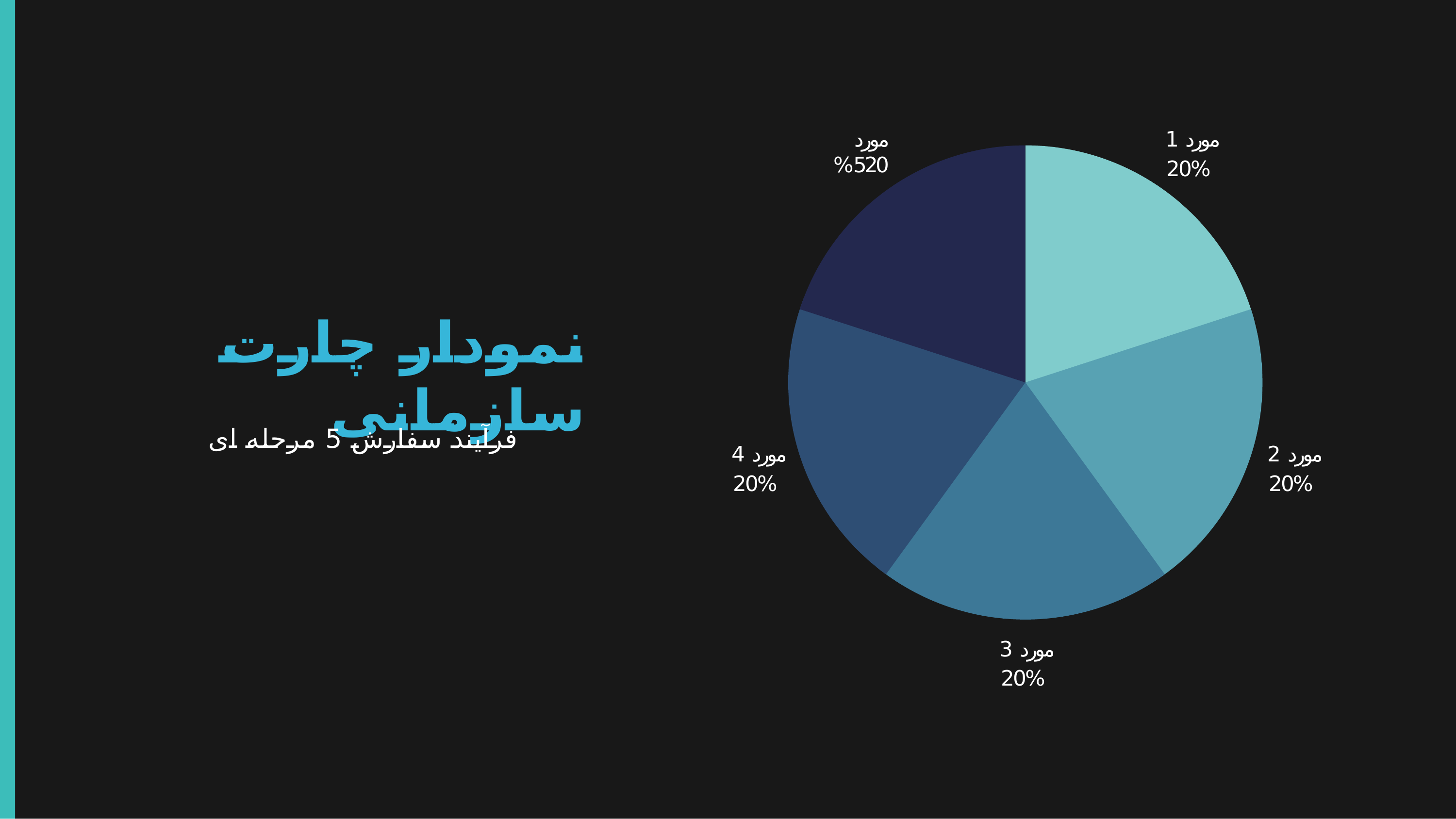

مورد 520%
مورد 1
20%

نمودار چارت سازمانی
فرآیند سفارش 5 مرحله ای
مورد 4
20%
مورد 2
20%
مورد 3
20%